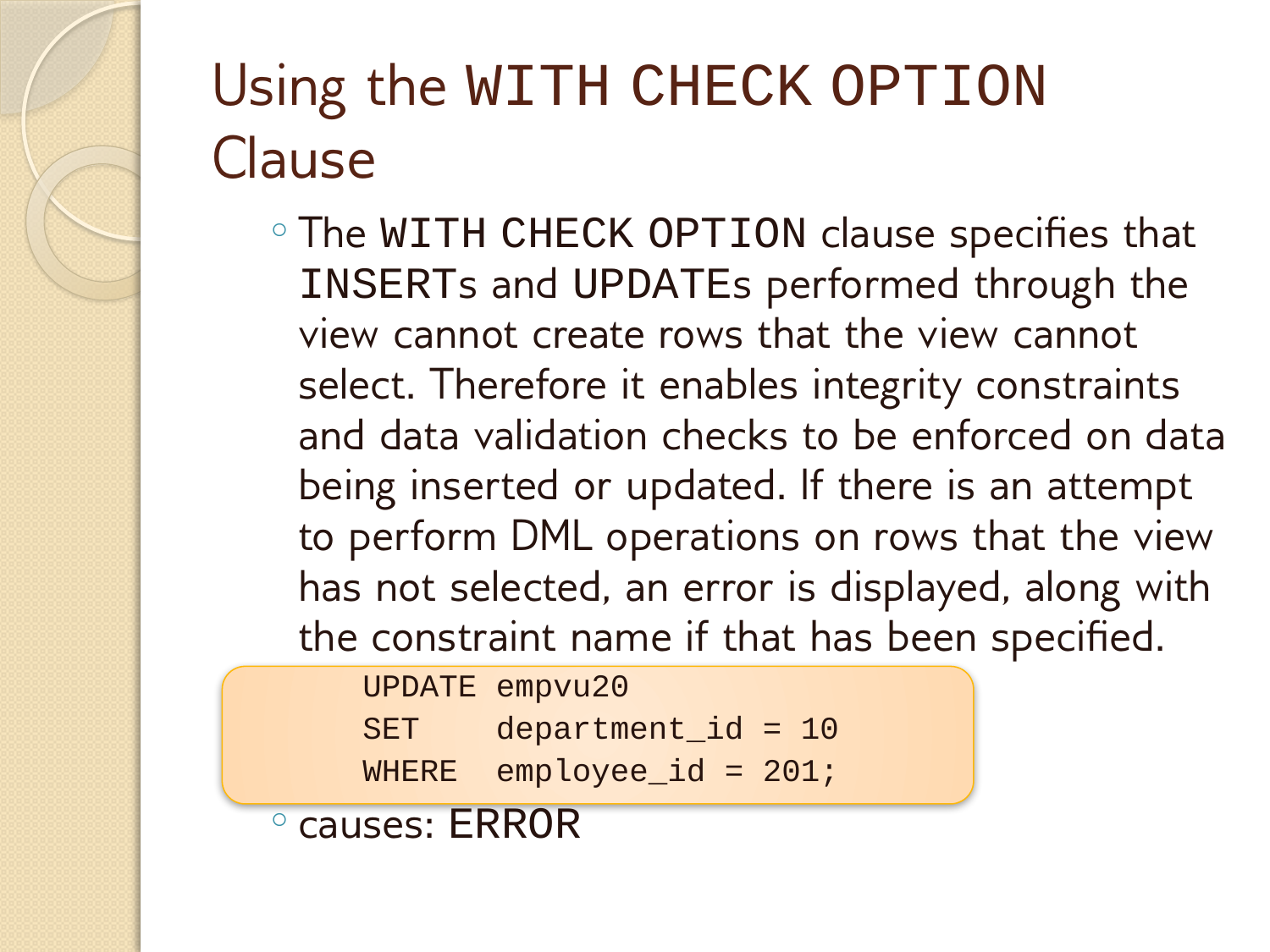

# Using the WITH CHECK OPTION Clause
The WITH CHECK OPTION clause specifies that INSERTs and UPDATEs performed through the view cannot create rows that the view cannot select. Therefore it enables integrity constraints and data validation checks to be enforced on data being inserted or updated. If there is an attempt to perform DML operations on rows that the view has not selected, an error is displayed, along with the constraint name if that has been specified.
UPDATE empvu20
SET    department_id = 10
WHERE  employee_id = 201;
causes: ERROR